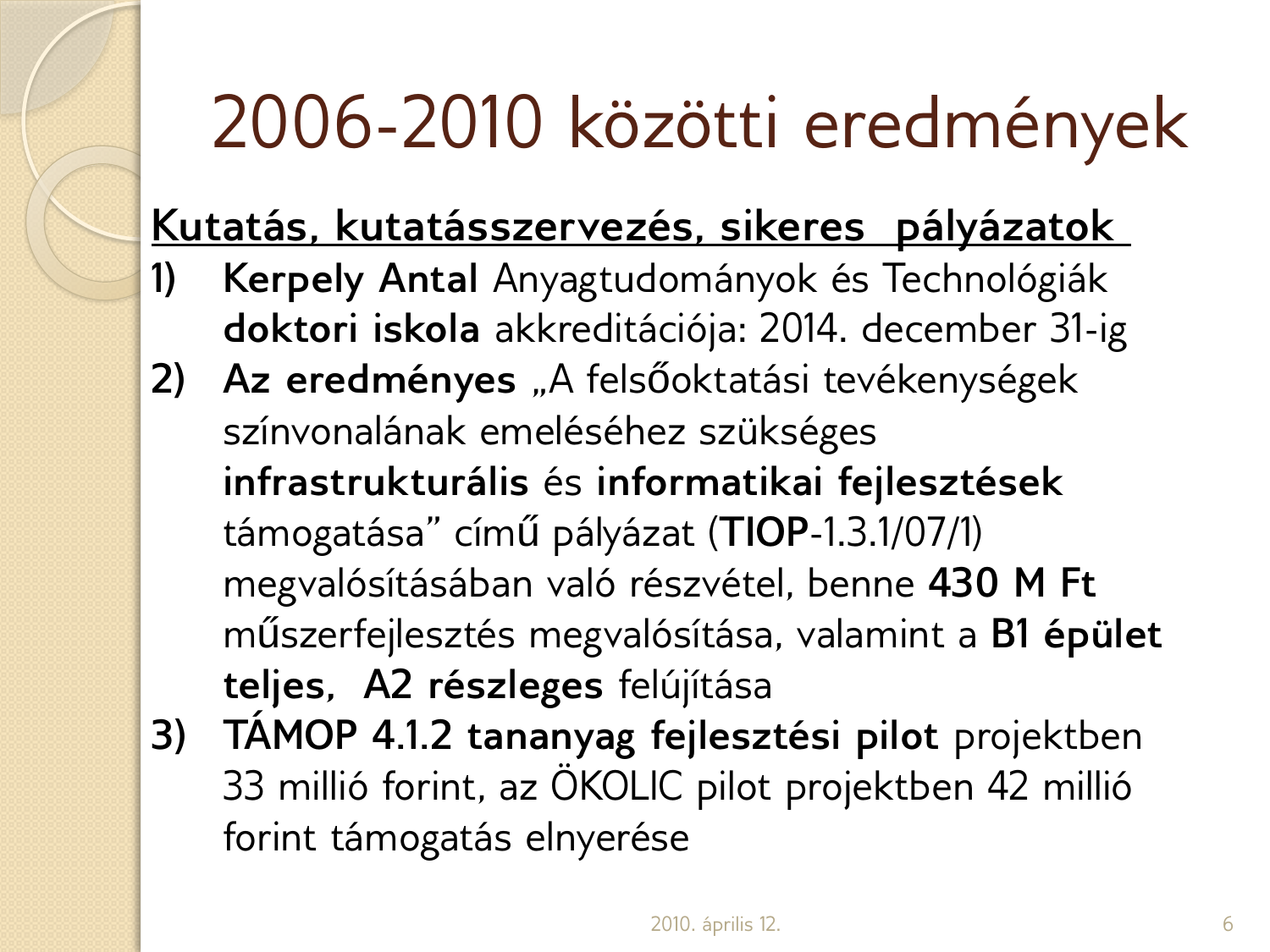

# 2006-2010 közötti eredmények
Kutatás, kutatásszervezés, sikeres  pályázatok
Kerpely Antal Anyagtudományok és Technológiák doktori iskola akkreditációja: 2014. december 31-ig
Az eredményes „A felsőoktatási tevékenységek színvonalának emeléséhez szükséges infrastrukturális és informatikai fejlesztések támogatása” című pályázat (TIOP-1.3.1/07/1) megvalósításában való részvétel, benne 430 M Ft műszerfejlesztés megvalósítása, valamint a B1 épület teljes,  A2 részleges felújítása
TÁMOP 4.1.2 tananyag fejlesztési pilot projektben 33 millió forint, az ÖKOLIC pilot projektben 42 millió forint támogatás elnyerése
2010. április 12.
6